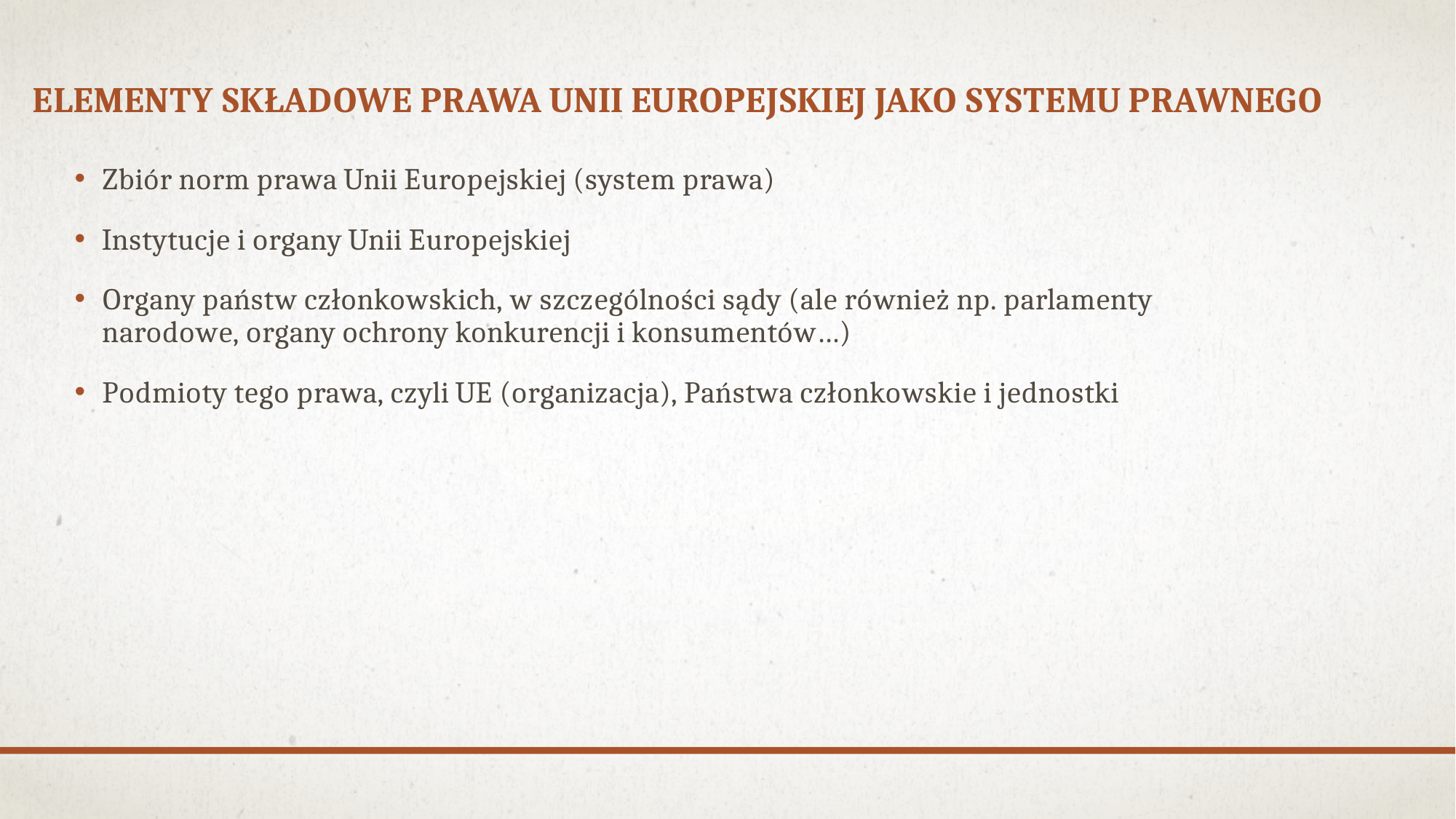

# Elementy składowe prawa unii europejskiej jako systemu Prawnego
Zbiór norm prawa Unii Europejskiej (system prawa)
Instytucje i organy Unii Europejskiej
Organy państw członkowskich, w szczególności sądy (ale również np. parlamenty narodowe, organy ochrony konkurencji i konsumentów…)
Podmioty tego prawa, czyli UE (organizacja), Państwa członkowskie i jednostki